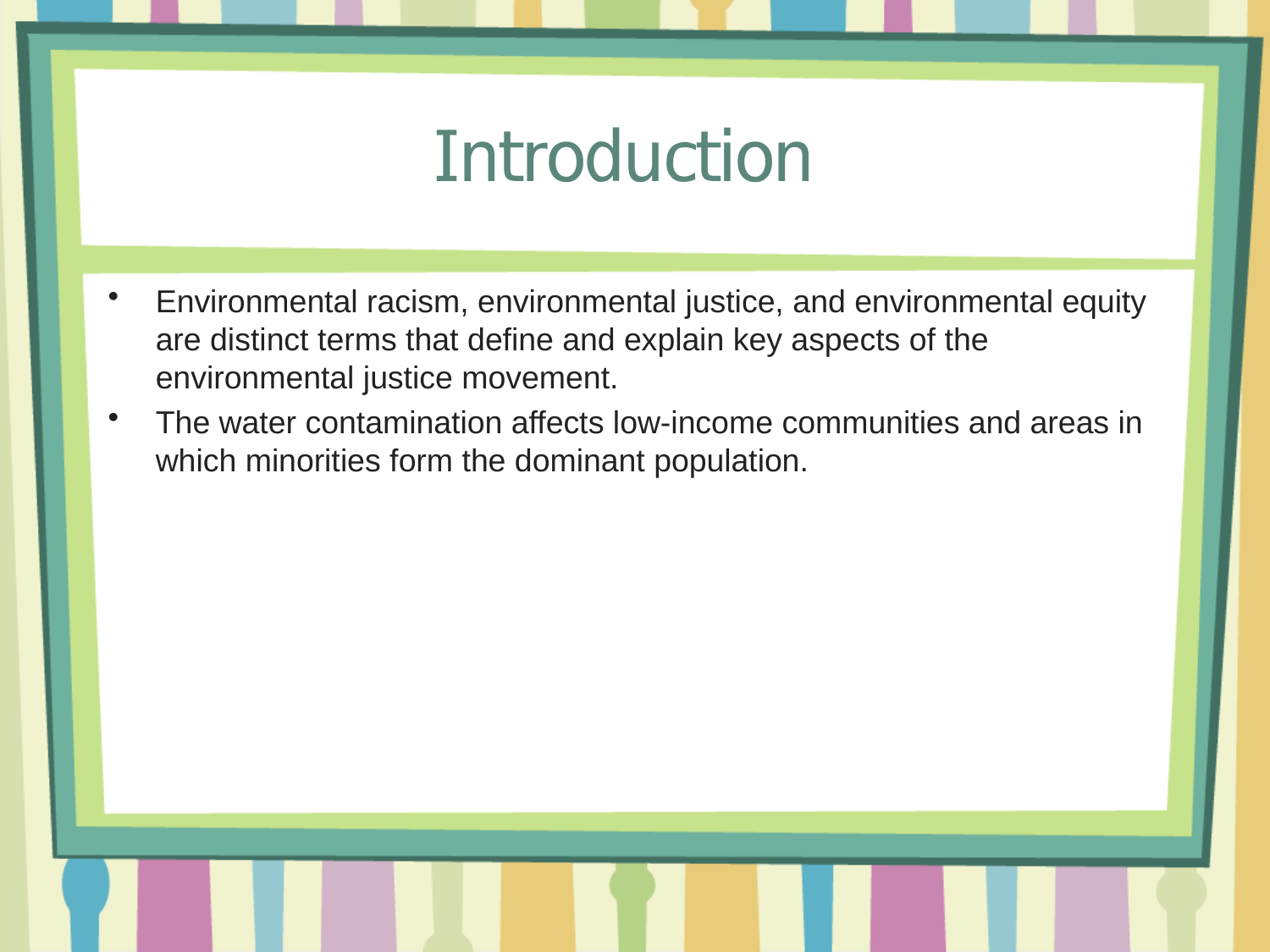

# Introduction
Environmental racism, environmental justice, and environmental equity are distinct terms that define and explain key aspects of the environmental justice movement.
The water contamination affects low-income communities and areas in which minorities form the dominant population.